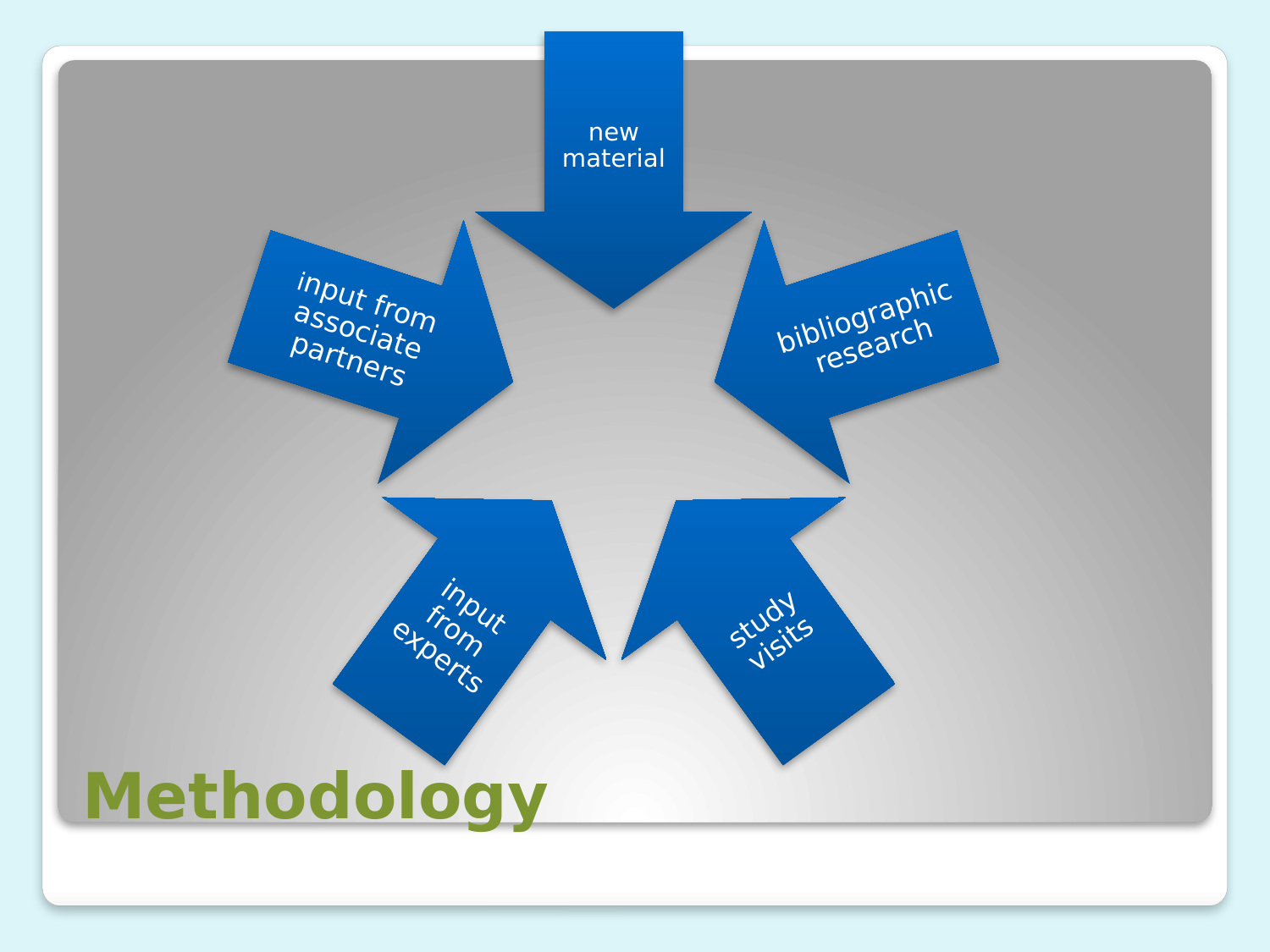

new material
bibliographic research
study visits
input from experts
input from associate partners
# Methodology